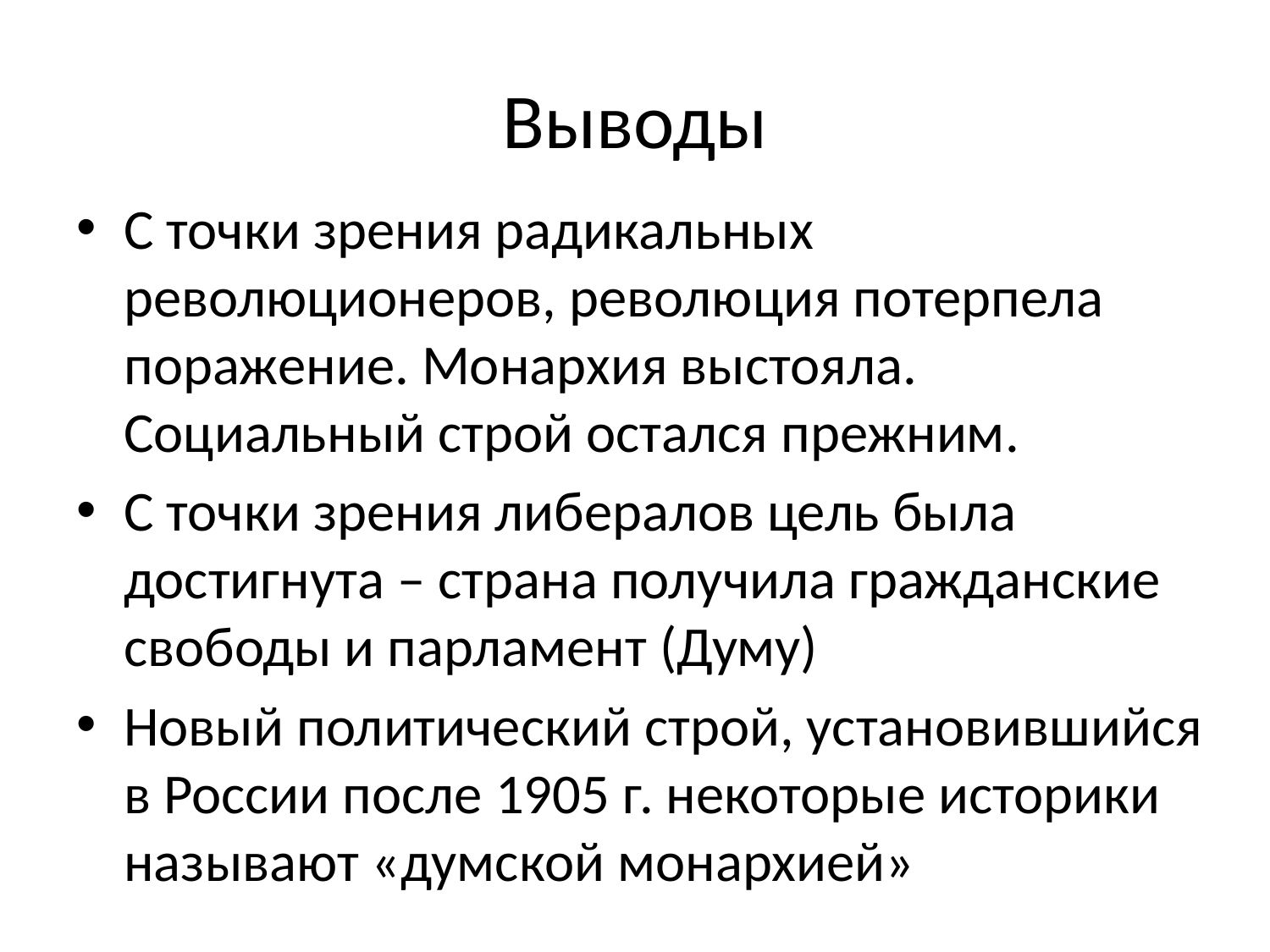

# Выводы
С точки зрения радикальных революционеров, революция потерпела поражение. Монархия выстояла. Социальный строй остался прежним.
С точки зрения либералов цель была достигнута – страна получила гражданские свободы и парламент (Думу)
Новый политический строй, установившийся в России после 1905 г. некоторые историки называют «думской монархией»